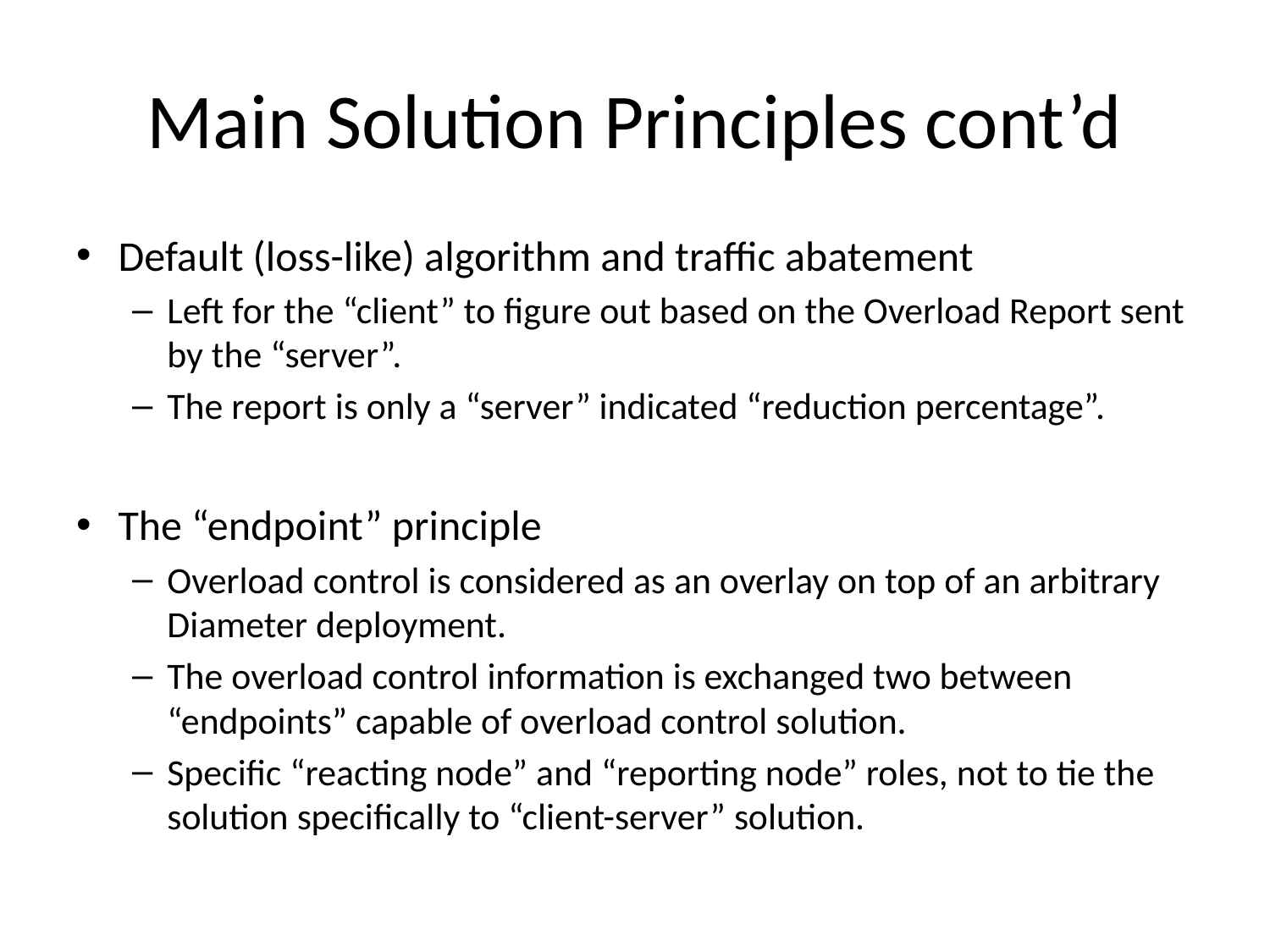

# Main Solution Principles cont’d
Default (loss-like) algorithm and traffic abatement
Left for the “client” to figure out based on the Overload Report sent by the “server”.
The report is only a “server” indicated “reduction percentage”.

The “endpoint” principle
Overload control is considered as an overlay on top of an arbitrary Diameter deployment.
The overload control information is exchanged two between “endpoints” capable of overload control solution.
Specific “reacting node” and “reporting node” roles, not to tie the solution specifically to “client-server” solution.